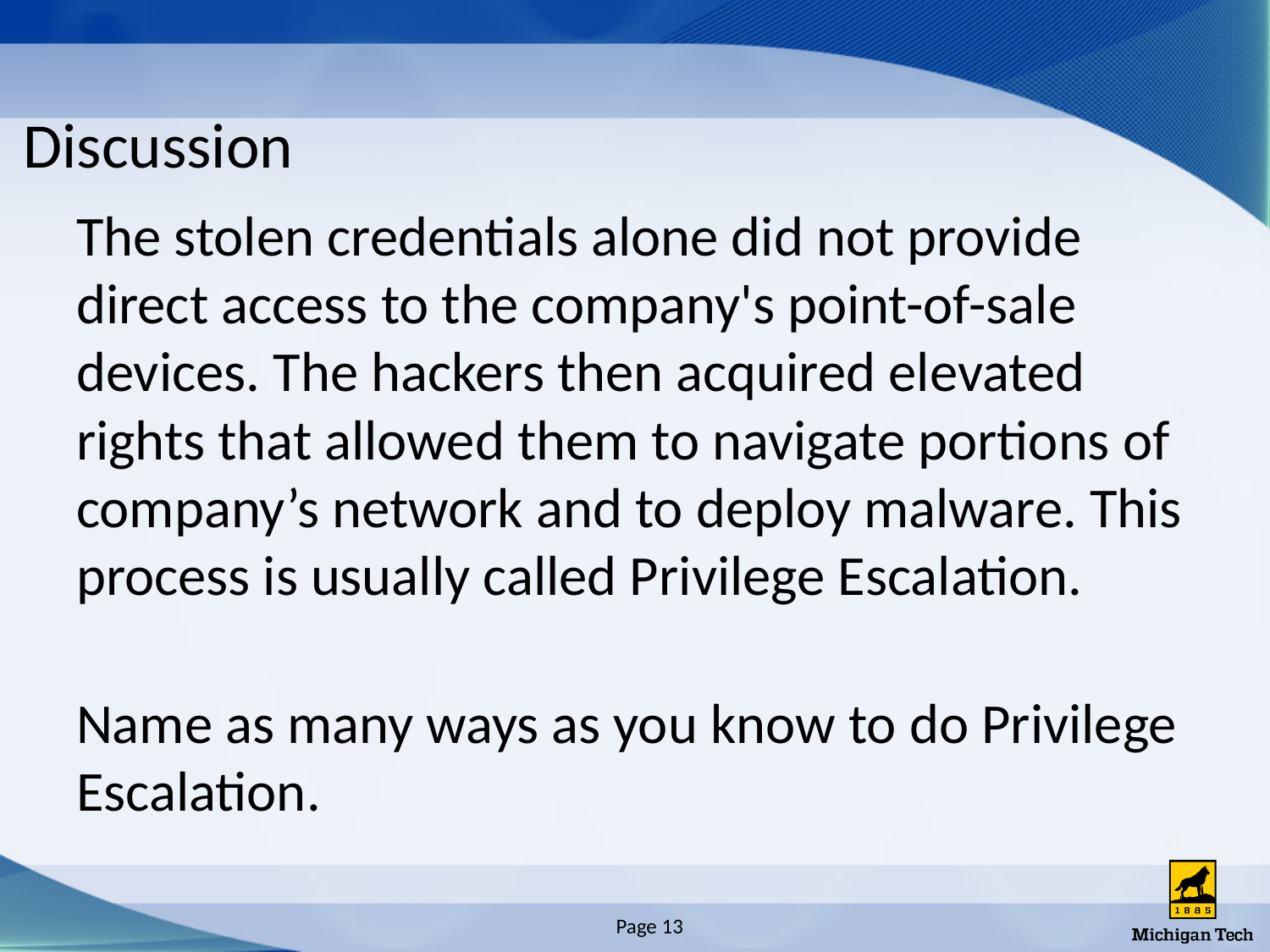

# Discussion
The stolen credentials alone did not provide direct access to the company's point-of-sale devices. The hackers then acquired elevated rights that allowed them to navigate portions of company’s network and to deploy malware. This process is usually called Privilege Escalation.

Name as many ways as you know to do Privilege Escalation.